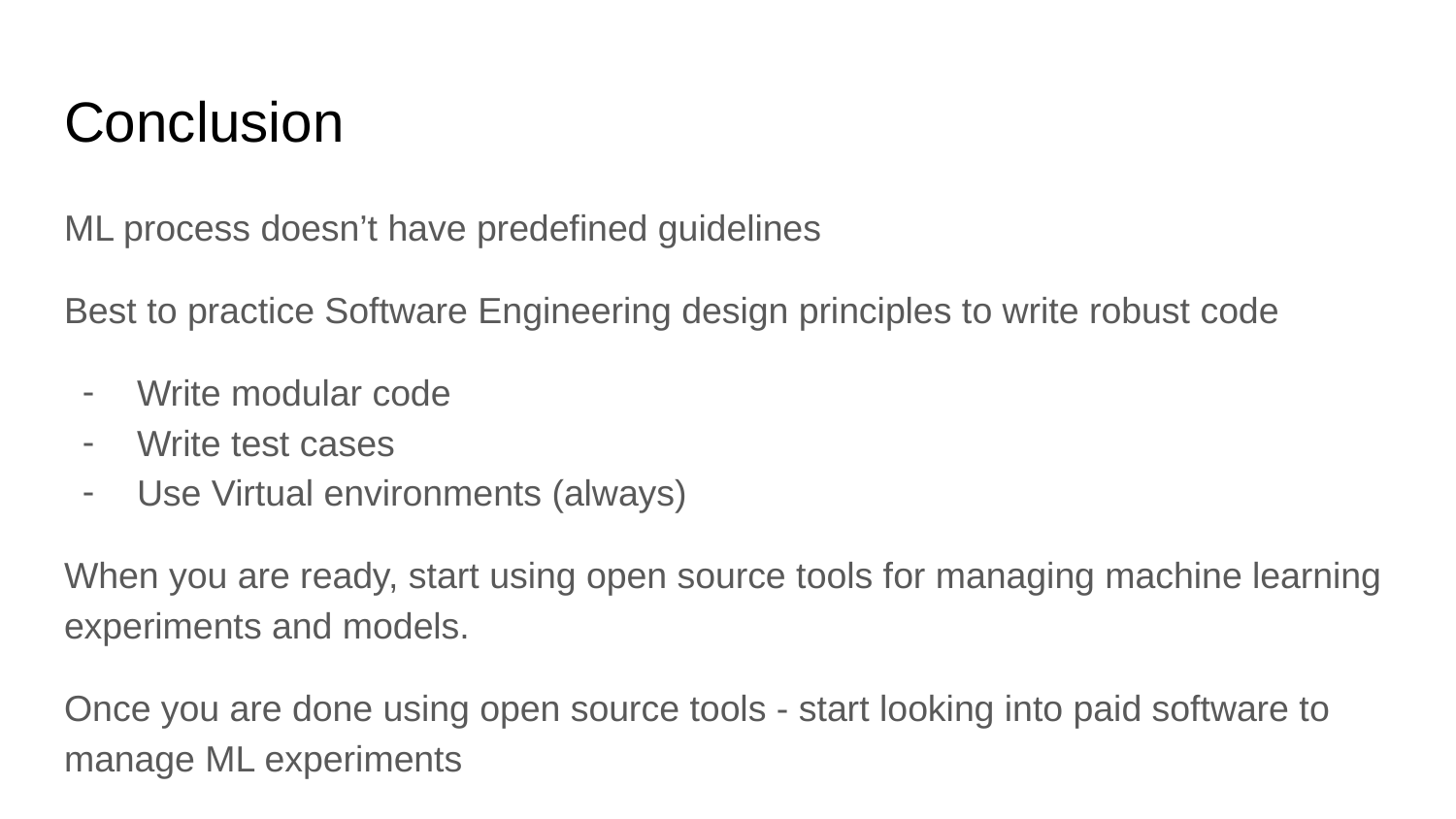

# Conclusion
ML process doesn’t have predefined guidelines
Best to practice Software Engineering design principles to write robust code
Write modular code
Write test cases
Use Virtual environments (always)
When you are ready, start using open source tools for managing machine learning experiments and models.
Once you are done using open source tools - start looking into paid software to manage ML experiments